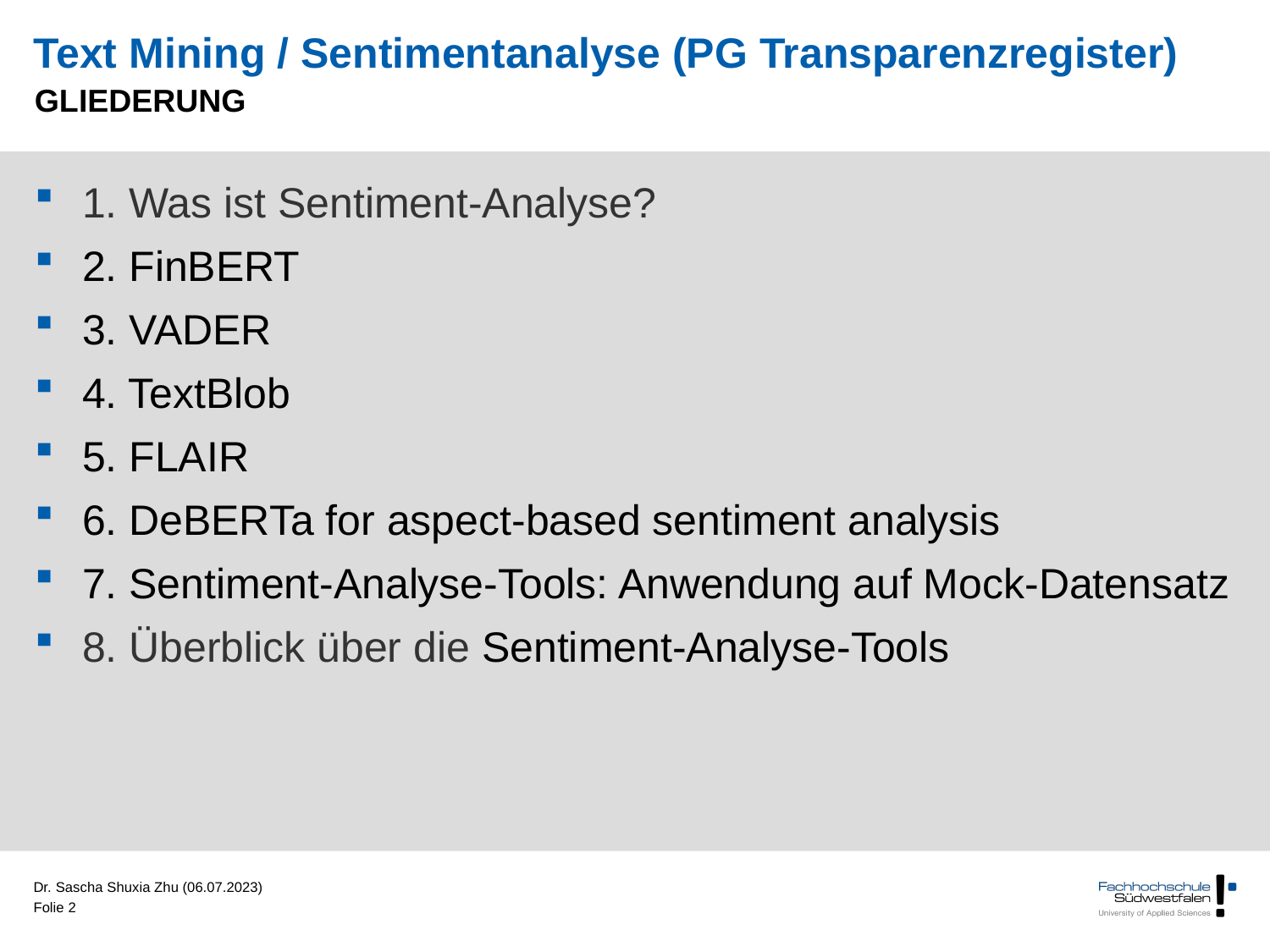

# Text Mining / Sentimentanalyse (PG Transparenzregister)
GLIEDERUNG
1. Was ist Sentiment-Analyse?
2. FinBERT
3. VADER
4. TextBlob
5. FLAIR
6. DeBERTa for aspect-based sentiment analysis
7. Sentiment-Analyse-Tools: Anwendung auf Mock-Datensatz
8. Überblick über die Sentiment-Analyse-Tools

Dr. Sascha Shuxia Zhu (06.07.2023)